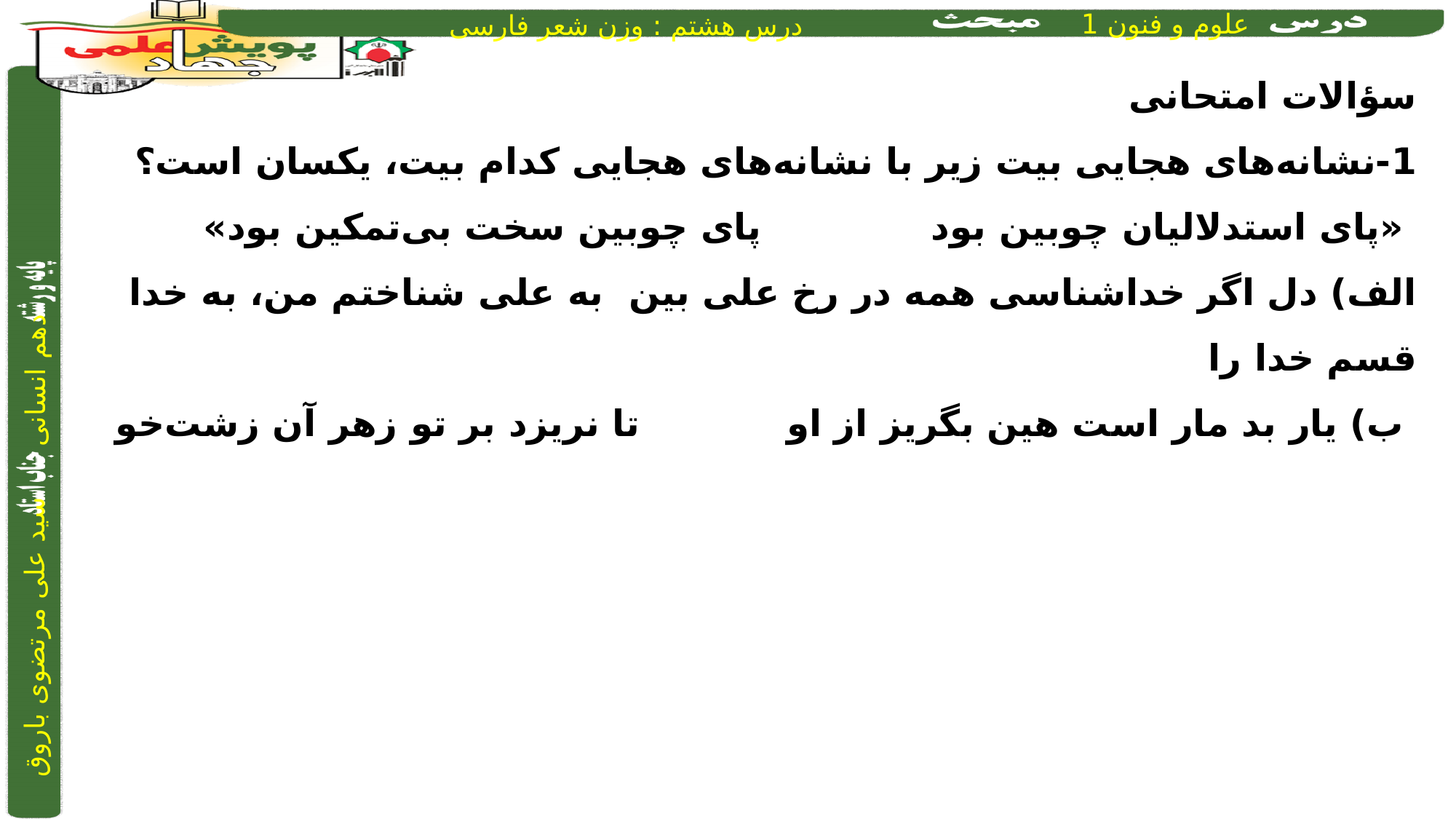

سؤالات امتحانی
1-نشانه‌های هجایی بیت زیر با نشانه‌های هجایی کدام بیت، یکسان است؟
 «پای استدلالیان چوبین بود 	 		پای چوبین سخت بی‌تمکین بود»
الف) دل اگر خداشناسی همه در رخ‌ علی بین 	 به‌ علی شناختم‌ من، به‌ خدا قسم خدا را
 ب) یار بد مار است هین بگریز از او		 	 تا نریزد بر تو زهر آن زشت‌خو